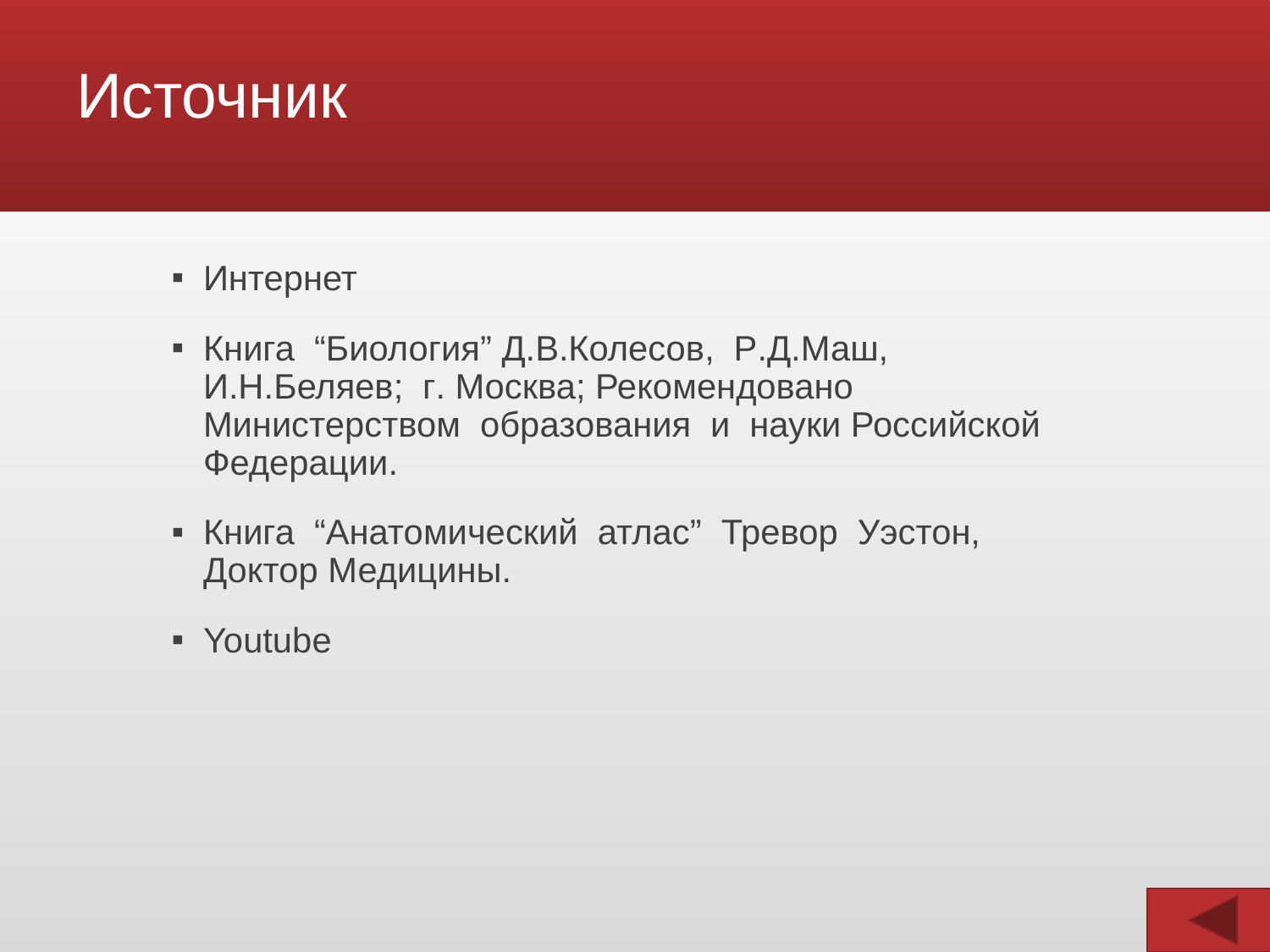

# Источник
Интернет
Книга  “Биология” Д.В.Колесов,  Р.Д.Маш,  И.Н.Беляев;  г. Москва; Рекомендовано Министерством  образования  и  науки Российской  Федерации.
Книга  “Анатомический  атлас”  Тревор  Уэстон, Доктор Медицины.
Youtube